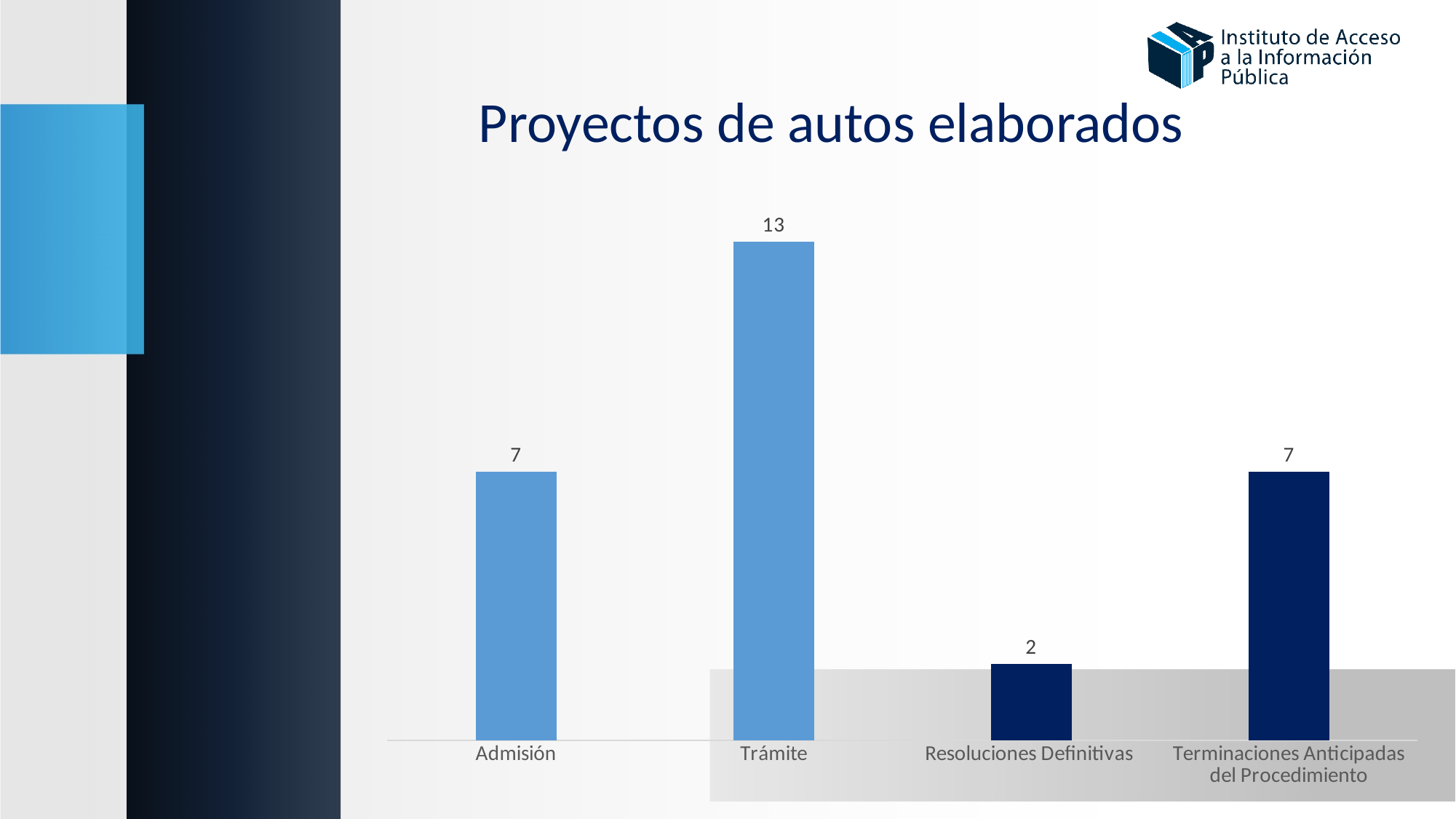

# Proyectos de autos elaborados

### Chart

| Category |  |
|---|---|
| Admisión | 7.0 |
| Trámite | 13.0 |
| Resoluciones Definitivas  | 2.0 |
| Terminaciones Anticipadas del Procedimiento | 7.0 |